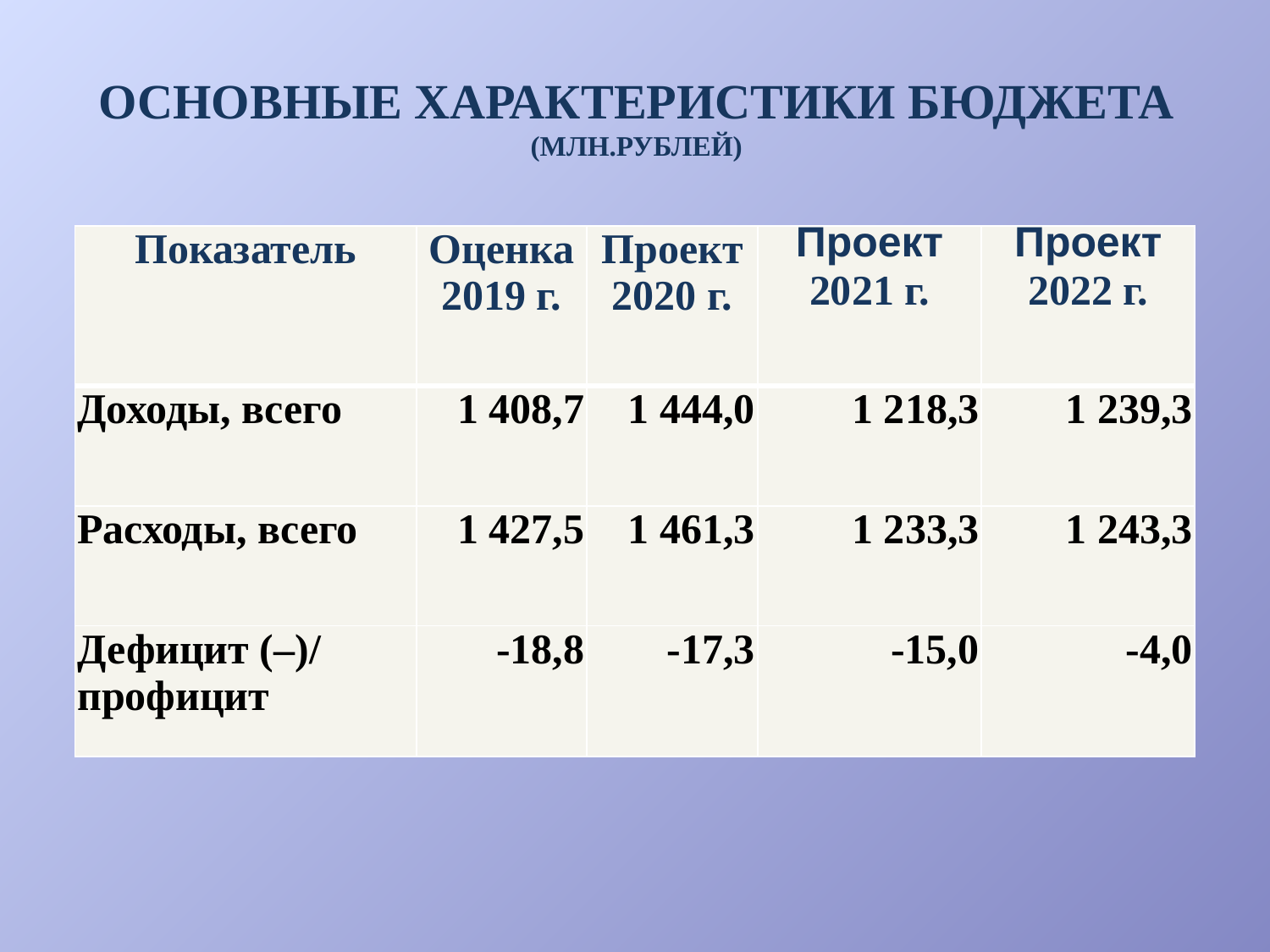

# ОСНОВНЫЕ ХАРАКТЕРИСТИКИ БЮДЖЕТА (МЛН.РУБЛЕЙ)
| Показатель | Оценка 2019 г. | Проект 2020 г. | Проект 2021 г. | Проект 2022 г. |
| --- | --- | --- | --- | --- |
| Доходы, всего | 1 408,7 | 1 444,0 | 1 218,3 | 1 239,3 |
| Расходы, всего | 1 427,5 | 1 461,3 | 1 233,3 | 1 243,3 |
| Дефицит (–)/ профицит | -18,8 | -17,3 | -15,0 | -4,0 |